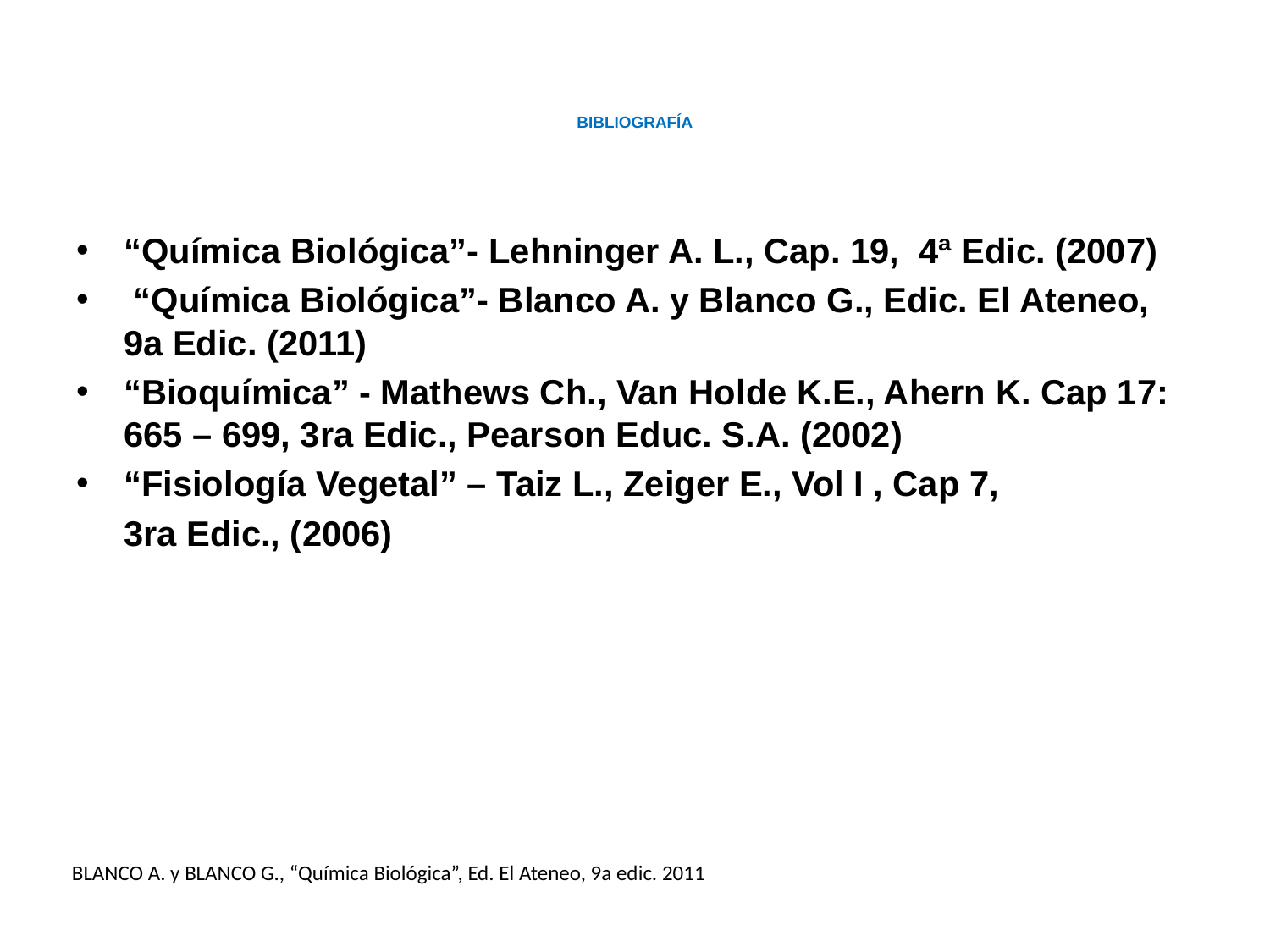

# BIBLIOGRAFÍA
“Química Biológica”- Lehninger A. L., Cap. 19,  4ª Edic. (2007)
 “Química Biológica”- Blanco A. y Blanco G., Edic. El Ateneo, 9a Edic. (2011)
“Bioquímica” - Mathews Ch., Van Holde K.E., Ahern K. Cap 17: 665 – 699, 3ra Edic., Pearson Educ. S.A. (2002)
“Fisiología Vegetal” – Taiz L., Zeiger E., Vol I , Cap 7,
	3ra Edic., (2006)

BLANCO A. y BLANCO G., “Química Biológica”, Ed. El Ateneo, 9a edic. 2011